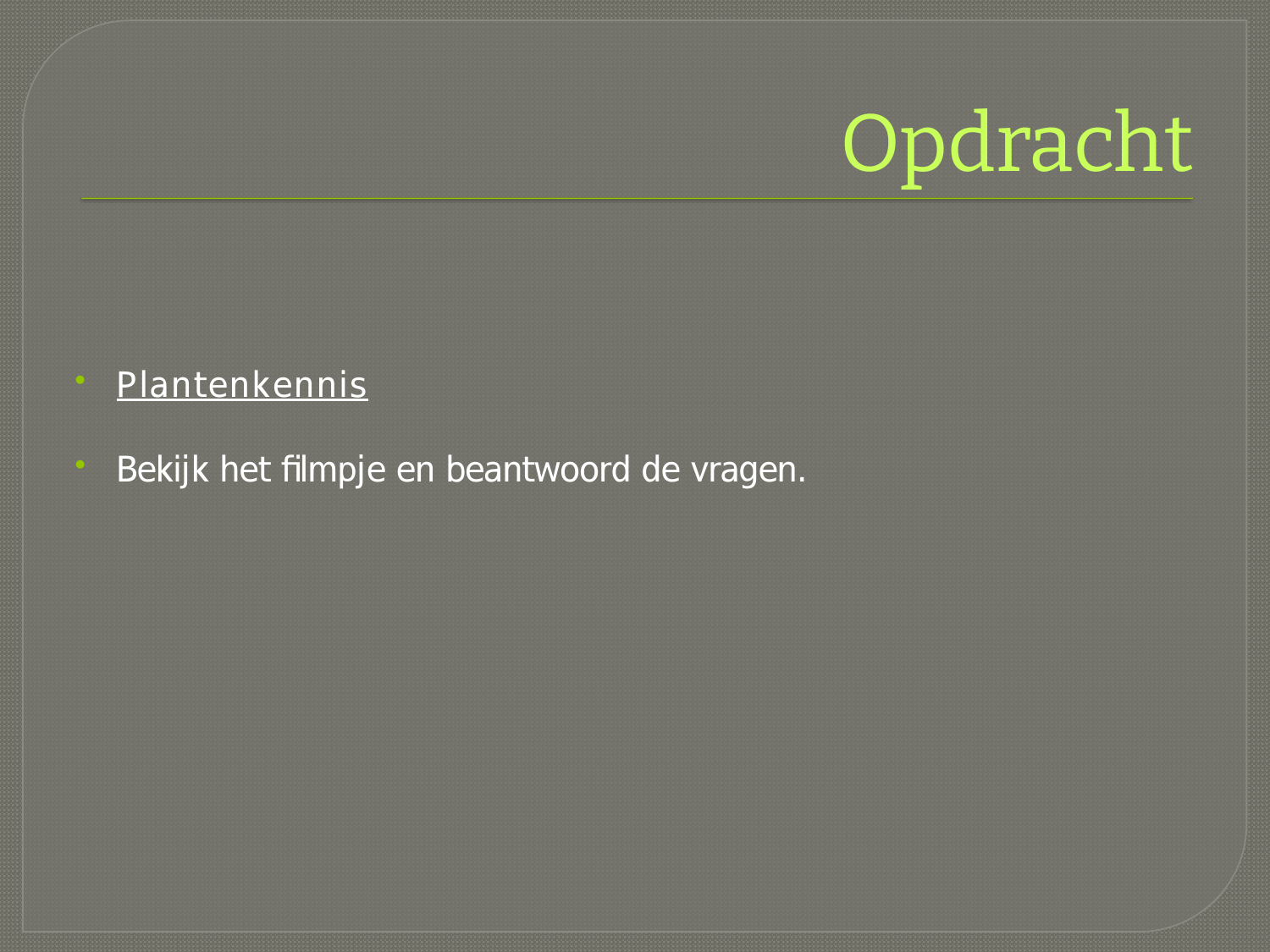

# Opdracht

Plantenkennis

Bekijk het filmpje en beantwoord de vragen.